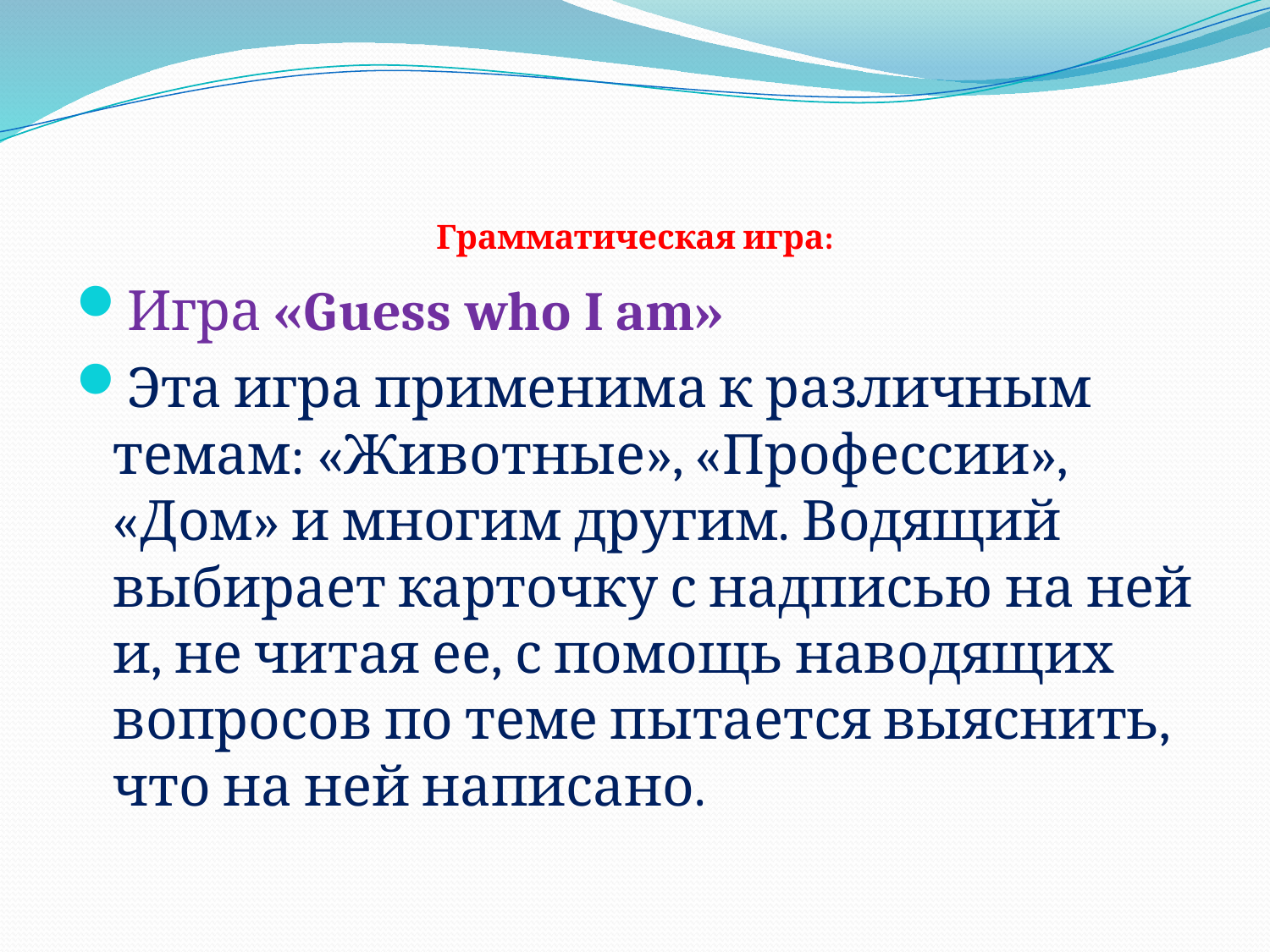

# Грамматическая игра:
Игра «Guess who I am»
Эта игра применима к различным темам: «Животные», «Профессии», «Дом» и многим другим. Водящий выбирает карточку с надписью на ней и, не читая ее, с помощь наводящих вопросов по теме пытается выяснить, что на ней написано.